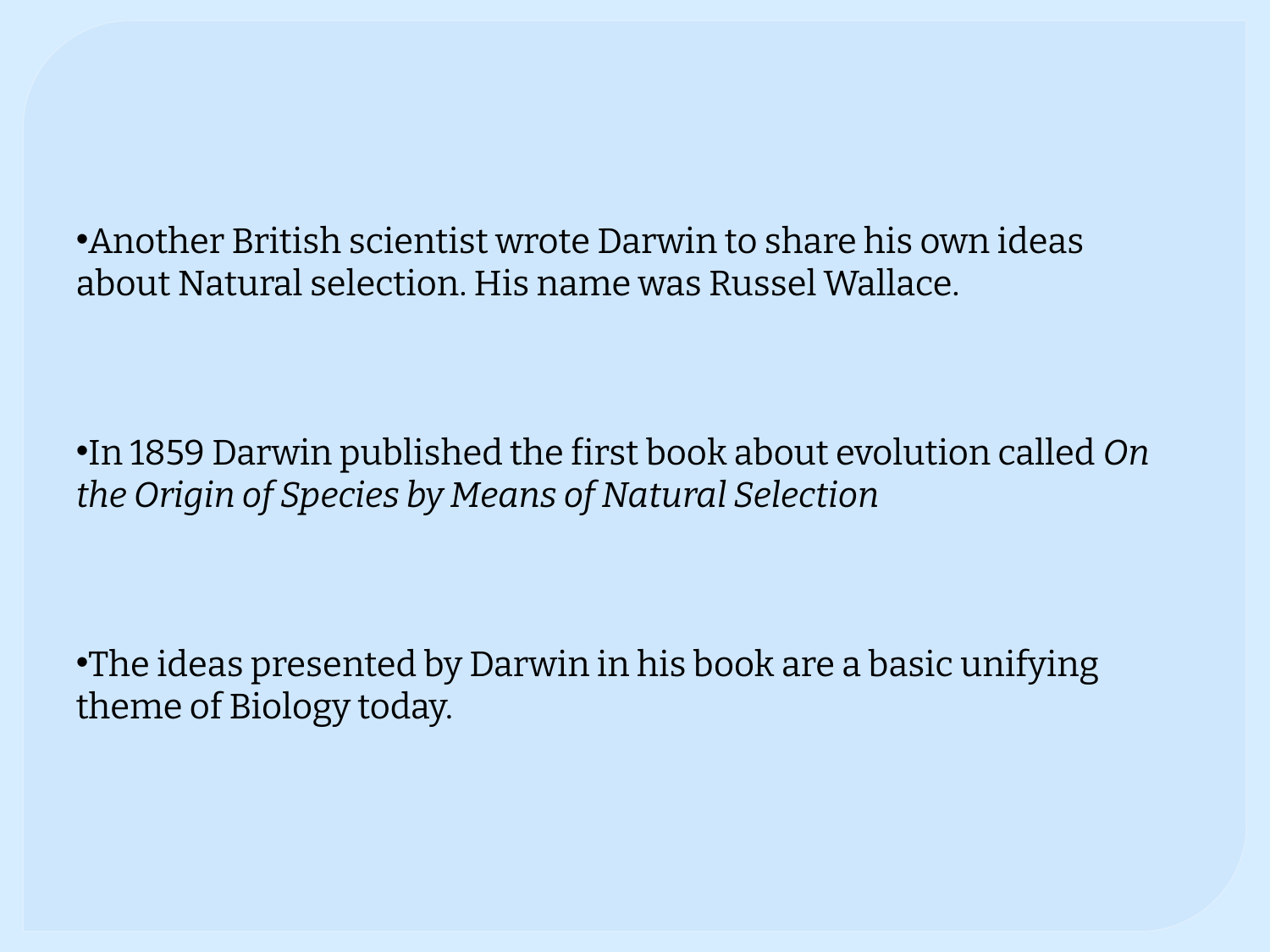

Another British scientist wrote Darwin to share his own ideas about Natural selection. His name was Russel Wallace.

In 1859 Darwin published the first book about evolution called On the Origin of Species by Means of Natural Selection

The ideas presented by Darwin in his book are a basic unifying theme of Biology today.